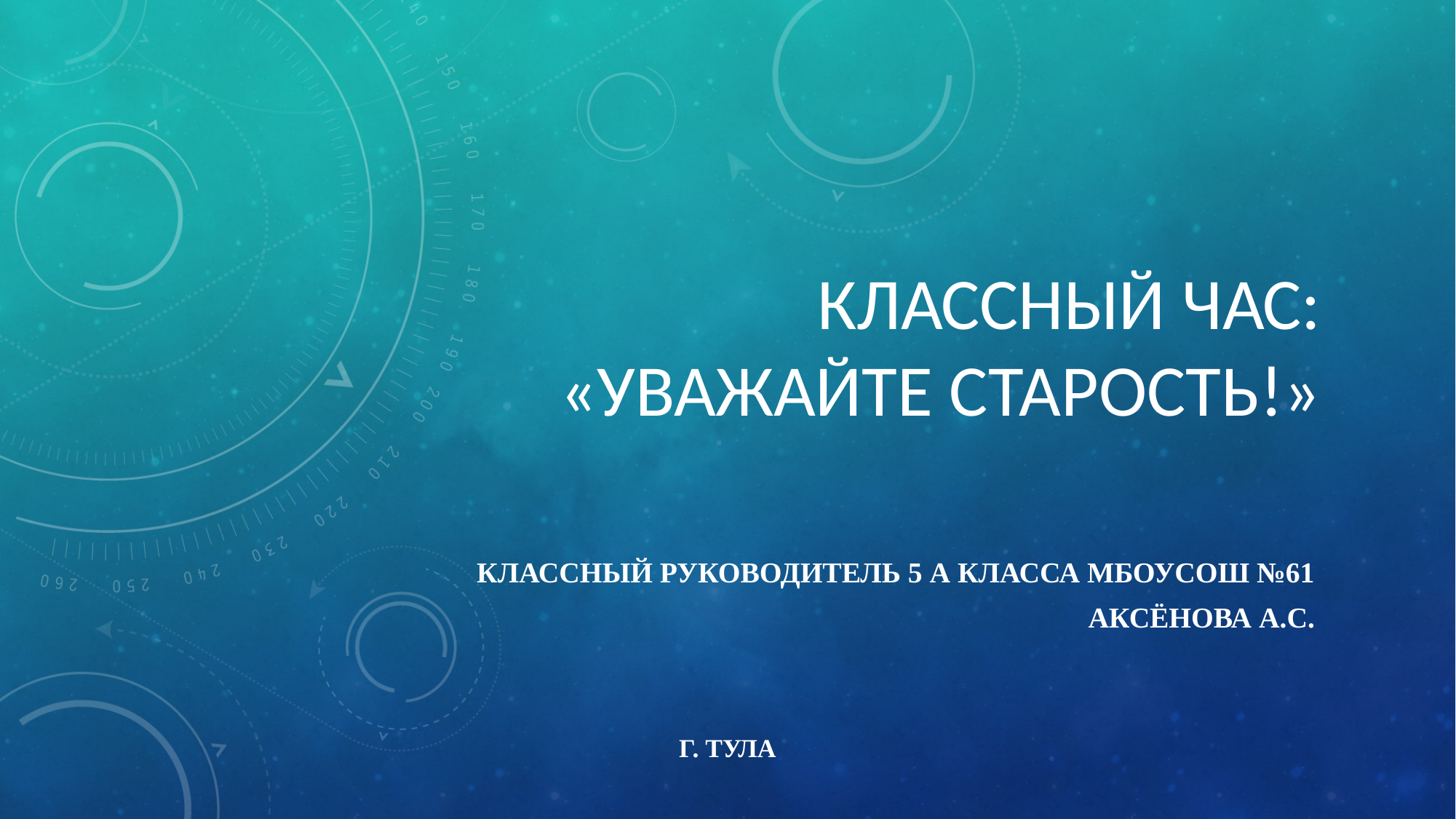

# Классный час: «Уважайте старость!»
Классный руководитель 5 А класса МБОУСОШ №61
Аксёнова А.С.

г. Тула